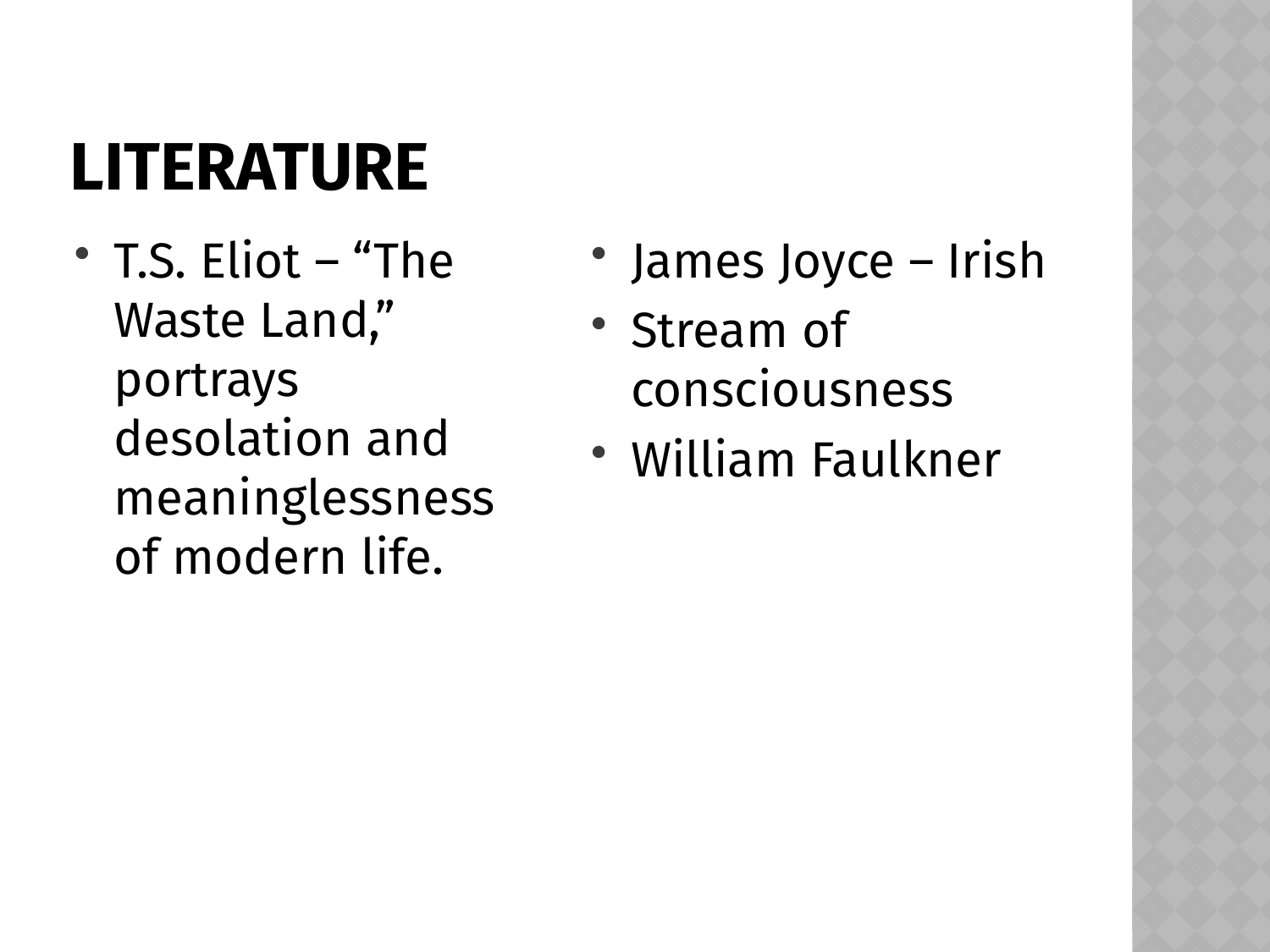

# Literature
T.S. Eliot – “The Waste Land,” portrays desolation and meaninglessness of modern life.
James Joyce – Irish
Stream of consciousness
William Faulkner